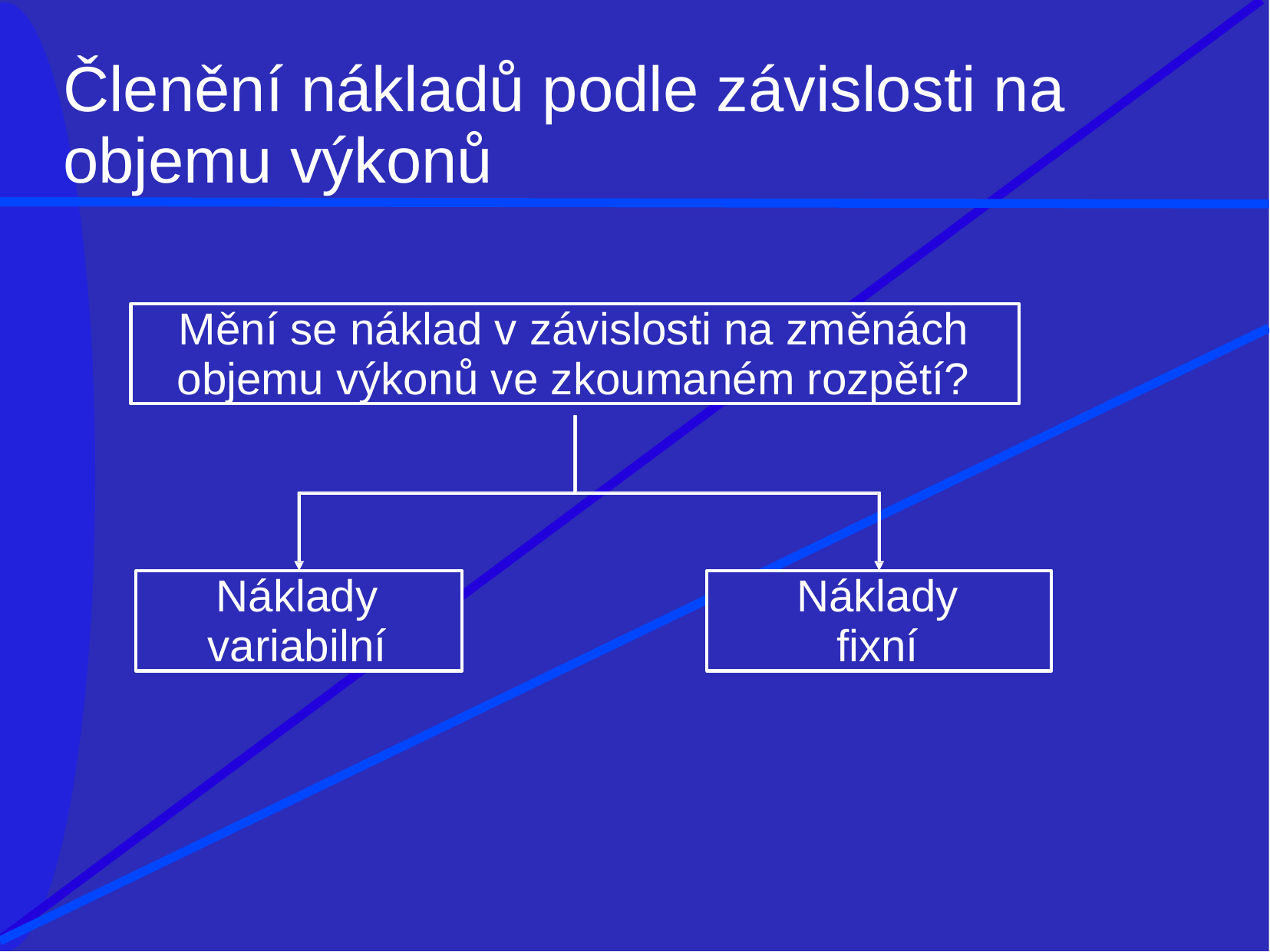

# Členění nákladů podle závislosti na objemu výkonů
Mění se náklad v závislosti na změnách objemu výkonů ve zkoumaném rozpětí?

Náklady variabilní
Náklady fixní